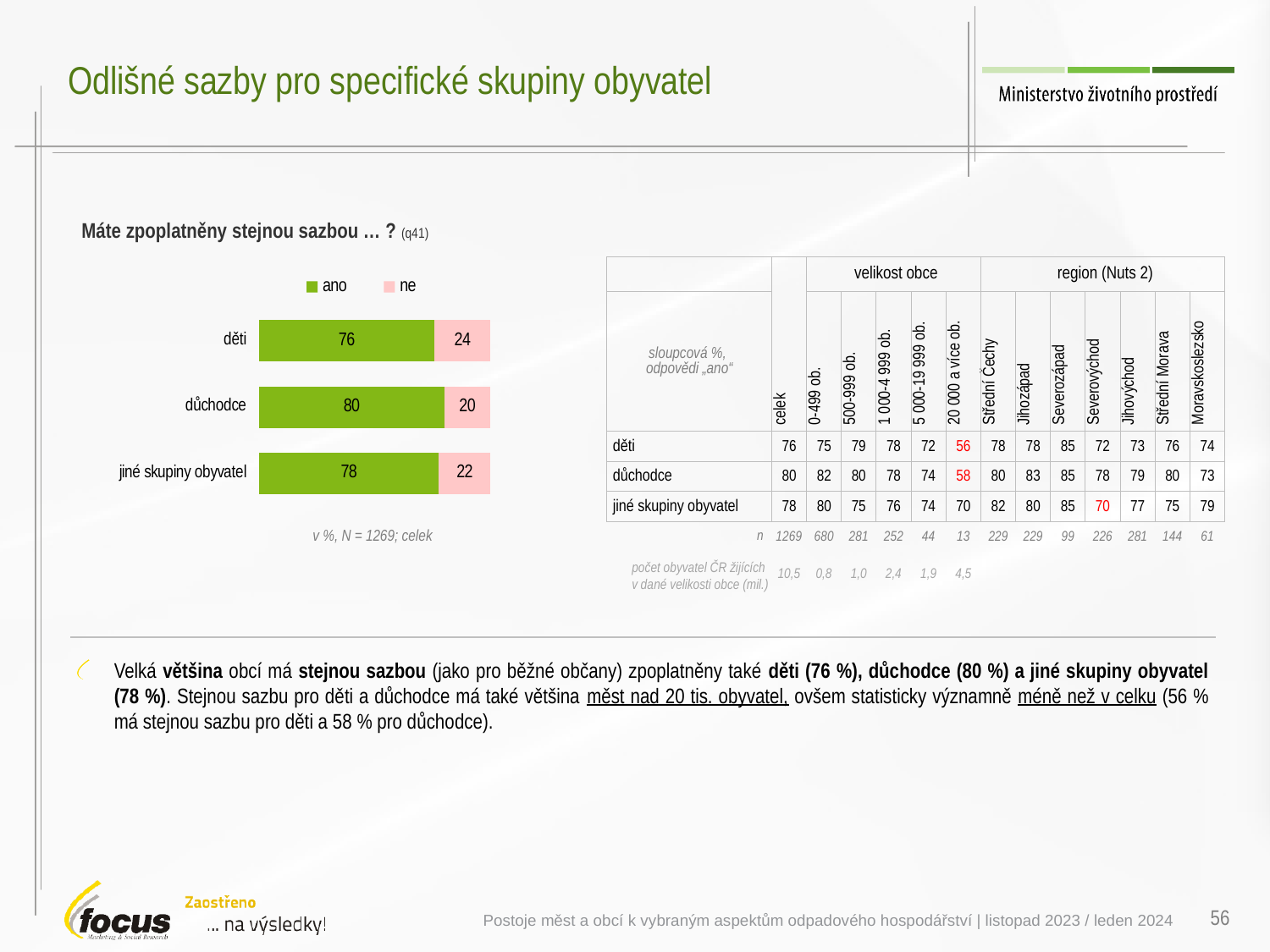

# Odlišné sazby pro specifické skupiny obyvatel

### Chart

| Category | ano | ne |
|---|---|---|
| děti | 75.91482609472 | 24.08517390528 |
| důchodce | 80.17360295208 | 19.82639704792 |
| jiné skupiny obyvatel | 77.829547851 | 22.170452149 |
Máte zpoplatněny stejnou sazbou … ? (q41)
|  | celek | velikost obce |  |  |  |  | region (Nuts 2) |  |  |  |  |  |  |
| --- | --- | --- | --- | --- | --- | --- | --- | --- | --- | --- | --- | --- | --- |
| sloupcová %, odpovědi „ano“ | celek | 0-499 ob. | 500-999 ob. | 1 000-4 999 ob. | 5 000-19 999 ob. | 20 000 a více ob. | Střední Čechy | Jihozápad | Severozápad | Severovýchod | Jihovýchod | Střední Morava | Moravskoslezsko |
| děti | 76 | 75 | 79 | 78 | 72 | 56 | 78 | 78 | 85 | 72 | 73 | 76 | 74 |
| důchodce | 80 | 82 | 80 | 78 | 74 | 58 | 80 | 83 | 85 | 78 | 79 | 80 | 73 |
| jiné skupiny obyvatel | 78 | 80 | 75 | 76 | 74 | 70 | 82 | 80 | 85 | 70 | 77 | 75 | 79 |
| n | 1269 | 680 | 281 | 252 | 44 | 13 | 229 | 229 | 99 | 226 | 281 | 144 | 61 |
|  | 10,5 | 0,8 | 1,0 | 2,4 | 1,9 | 4,5 |  |  |  |  |  |  |  |
v %, N = 1269; celek
počet obyvatel ČR žijících
v dané velikosti obce (mil.)
Velká většina obcí má stejnou sazbou (jako pro běžné občany) zpoplatněny také děti (76 %), důchodce (80 %) a jiné skupiny obyvatel (78 %). Stejnou sazbu pro děti a důchodce má také většina měst nad 20 tis. obyvatel, ovšem statisticky významně méně než v celku (56 % má stejnou sazbu pro děti a 58 % pro důchodce).